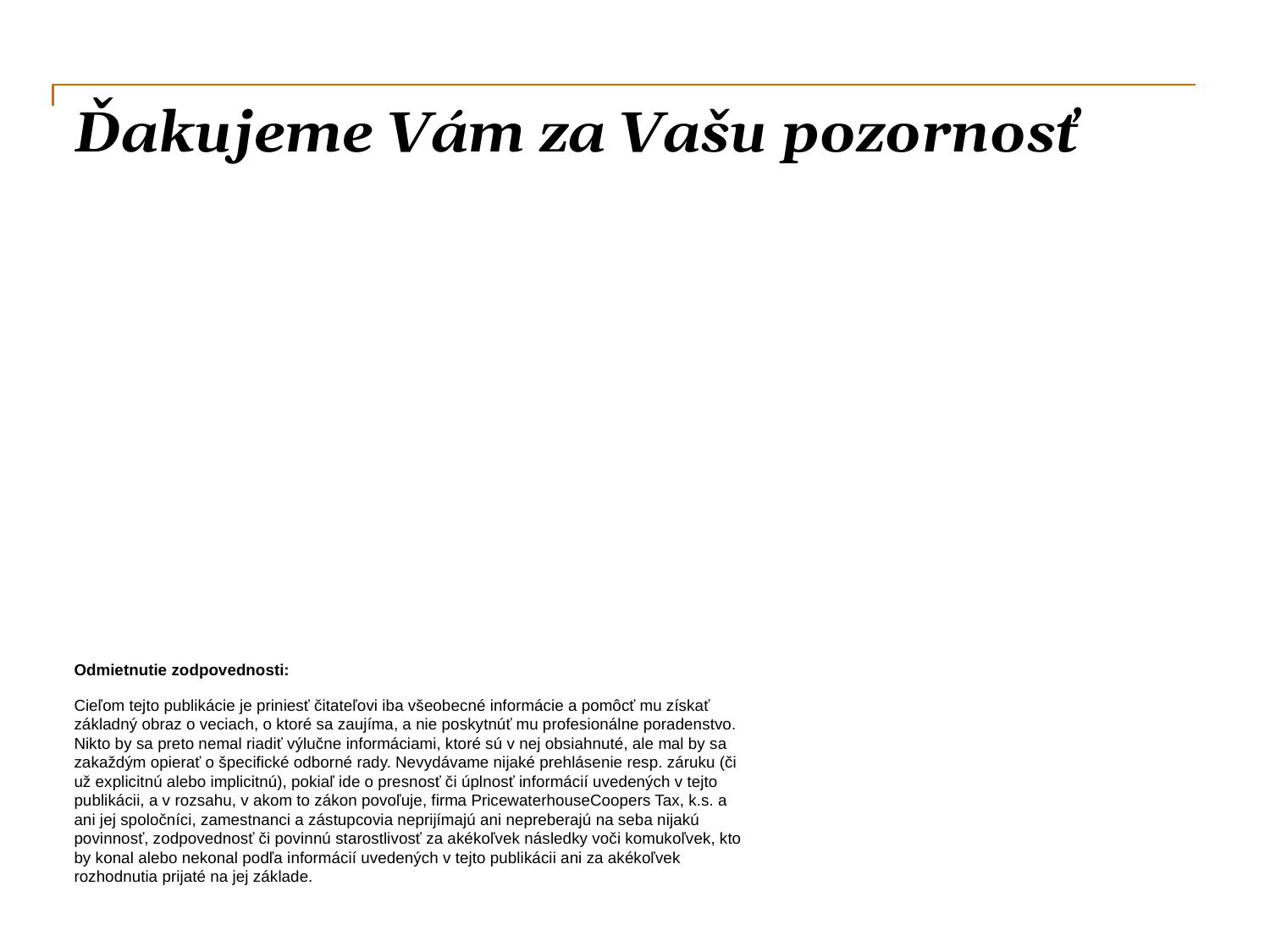

# Ďakujeme Vám za Vašu pozornosť
Odmietnutie zodpovednosti:
Cieľom tejto publikácie je priniesť čitateľovi iba všeobecné informácie a pomôcť mu získať základný obraz o veciach, o ktoré sa zaujíma, a nie poskytnúť mu profesionálne poradenstvo. Nikto by sa preto nemal riadiť výlučne informáciami, ktoré sú v nej obsiahnuté, ale mal by sa zakaždým opierať o špecifické odborné rady. Nevydávame nijaké prehlásenie resp. záruku (či už explicitnú alebo implicitnú), pokiaľ ide o presnosť či úplnosť informácií uvedených v tejto publikácii, a v rozsahu, v akom to zákon povoľuje, firma PricewaterhouseCoopers Tax, k.s. a ani jej spoločníci, zamestnanci a zástupcovia neprijímajú ani nepreberajú na seba nijakú povinnosť, zodpovednosť či povinnú starostlivosť za akékoľvek následky voči komukoľvek, kto by konal alebo nekonal podľa informácií uvedených v tejto publikácii ani za akékoľvek rozhodnutia prijaté na jej základe.